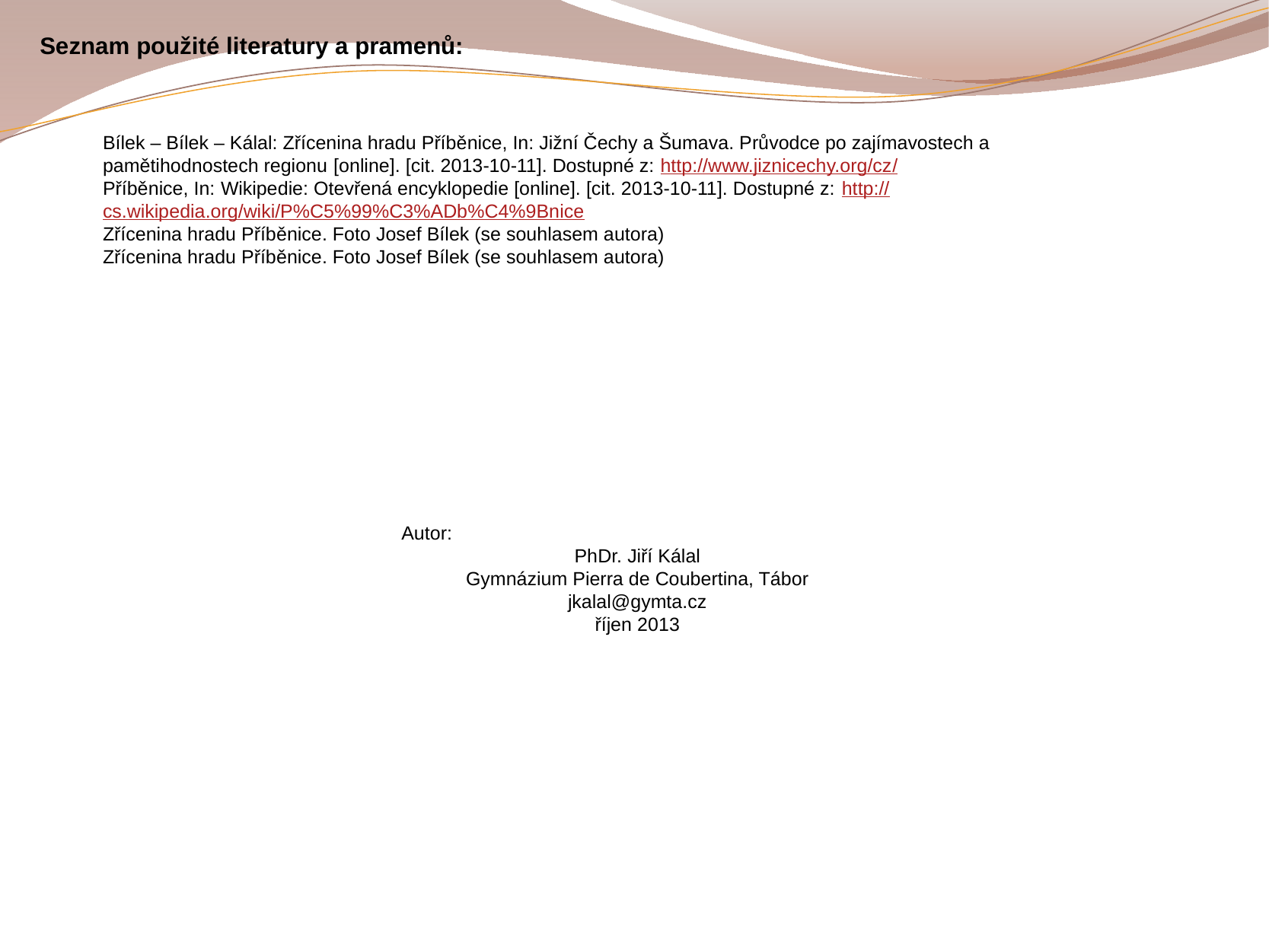

Seznam použité literatury a pramenů:
Bílek – Bílek – Kálal: Zřícenina hradu Příběnice, In: Jižní Čechy a Šumava. Průvodce po zajímavostech a pamětihodnostech regionu [online]. [cit. 2013-10-11]. Dostupné z: http://www.jiznicechy.org/cz/
Příběnice, In: Wikipedie: Otevřená encyklopedie [online]. [cit. 2013-10-11]. Dostupné z: http://cs.wikipedia.org/wiki/P%C5%99%C3%ADb%C4%9Bnice
Zřícenina hradu Příběnice. Foto Josef Bílek (se souhlasem autora)
Zřícenina hradu Příběnice. Foto Josef Bílek (se souhlasem autora)

Autor:
PhDr. Jiří Kálal
Gymnázium Pierra de Coubertina, Tábor
jkalal@gymta.cz
říjen 2013